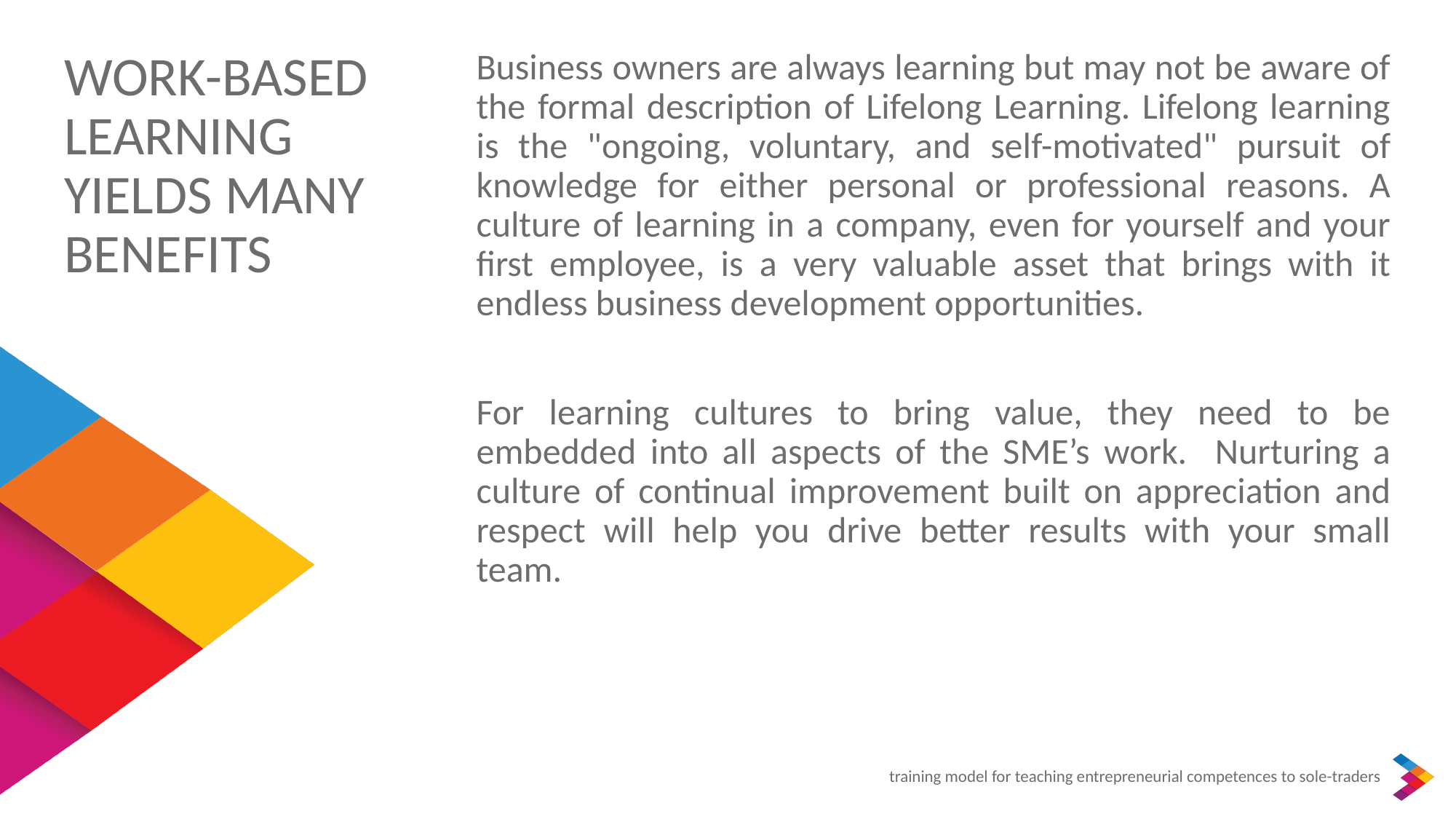

WORK-BASED LEARNING YIELDS MANY BENEFITS
Business owners are always learning but may not be aware of the formal description of Lifelong Learning. Lifelong learning is the "ongoing, voluntary, and self-motivated" pursuit of knowledge for either personal or professional reasons. A culture of learning in a company, even for yourself and your first employee, is a very valuable asset that brings with it endless business development opportunities.

For learning cultures to bring value, they need to be embedded into all aspects of the SME’s work.  Nurturing a culture of continual improvement built on appreciation and respect will help you drive better results with your small team.